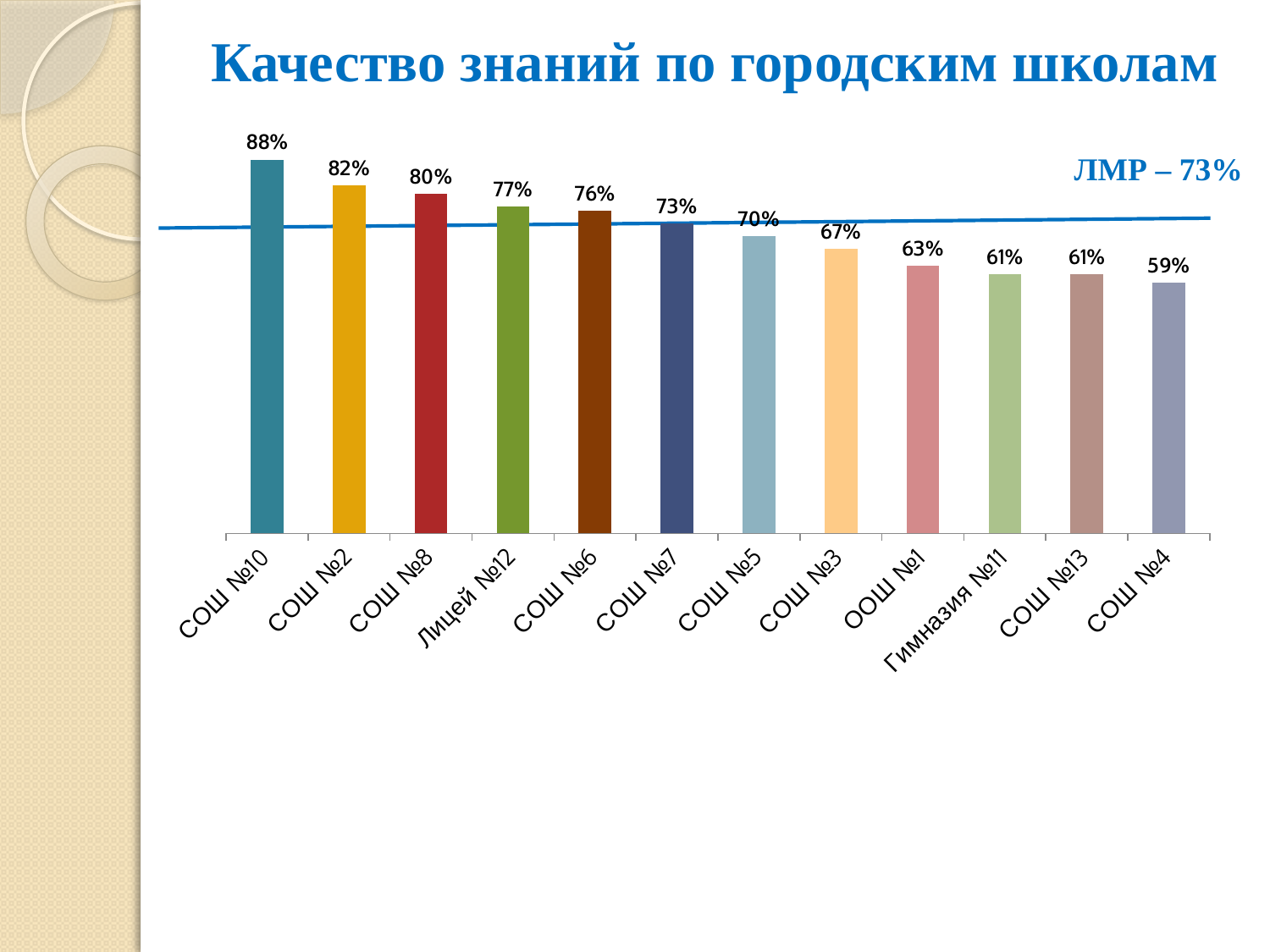

# Качество знаний по городским школам

### Chart

| Category |  |
|---|---|
| СОШ №10 | 0.88 |
| СОШ №2 | 0.8200000000000003 |
| СОШ №8 | 0.8 |
| Лицей №12 | 0.7700000000000004 |
| СОШ №6 | 0.7600000000000003 |
| СОШ №7 | 0.7300000000000003 |
| СОШ №5 | 0.7000000000000003 |
| СОШ №3 | 0.6700000000000005 |
| ООШ №1 | 0.6300000000000003 |
| Гимназия №11 | 0.6100000000000003 |
| СОШ №13 | 0.6100000000000003 |
| СОШ №4 | 0.59 |
ЛМР – 73%